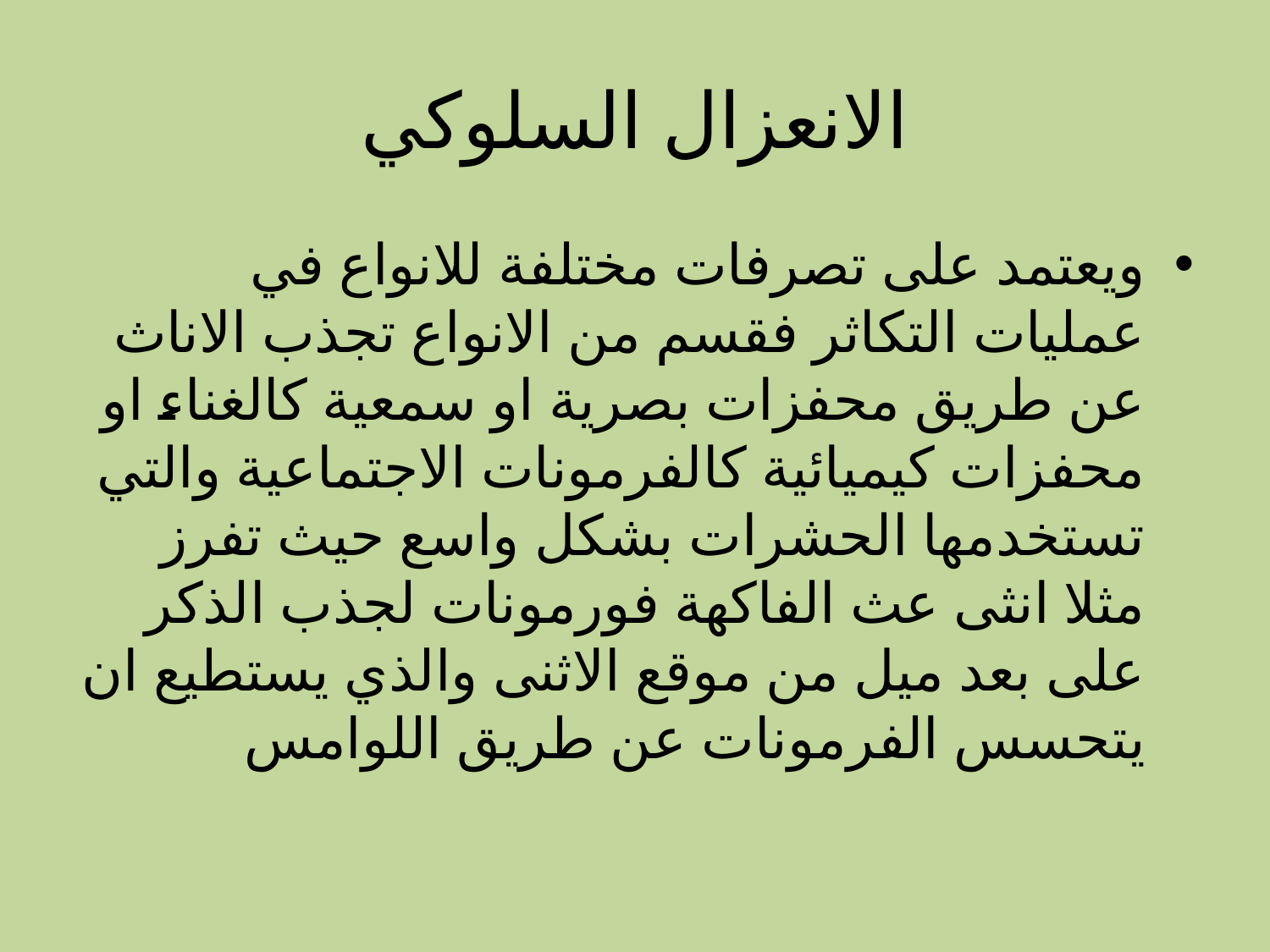

# الانعزال السلوكي
ويعتمد على تصرفات مختلفة للانواع في عمليات التكاثر فقسم من الانواع تجذب الاناث عن طريق محفزات بصرية او سمعية كالغناء او محفزات كيميائية كالفرمونات الاجتماعية والتي تستخدمها الحشرات بشكل واسع حيث تفرز مثلا انثى عث الفاكهة فورمونات لجذب الذكر على بعد ميل من موقع الاثنى والذي يستطيع ان يتحسس الفرمونات عن طريق اللوامس